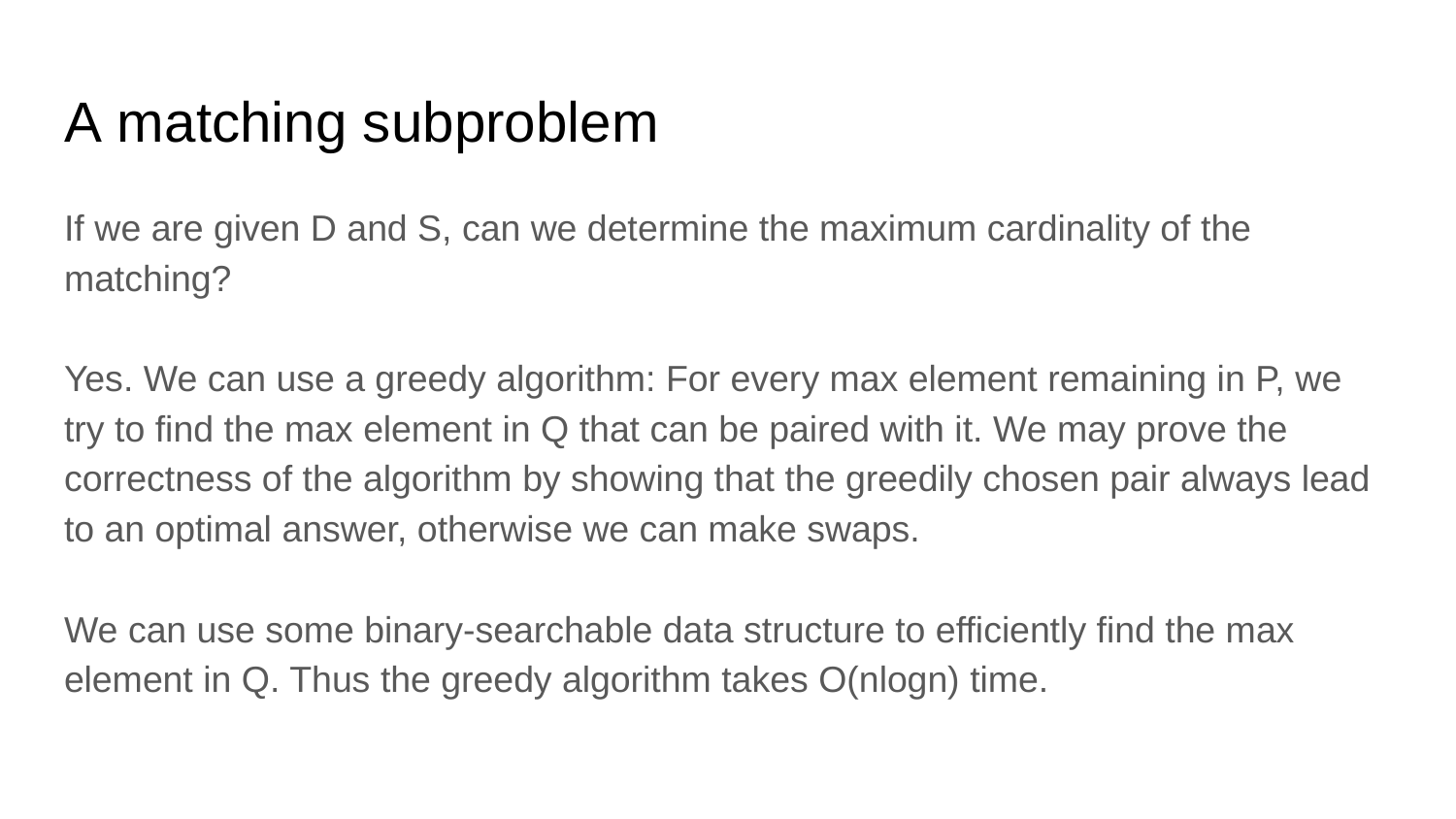

# A matching subproblem
If we are given D and S, can we determine the maximum cardinality of the matching?

Yes. We can use a greedy algorithm: For every max element remaining in P, we try to find the max element in Q that can be paired with it. We may prove the correctness of the algorithm by showing that the greedily chosen pair always lead to an optimal answer, otherwise we can make swaps.

We can use some binary-searchable data structure to efficiently find the max element in Q. Thus the greedy algorithm takes O(nlogn) time.